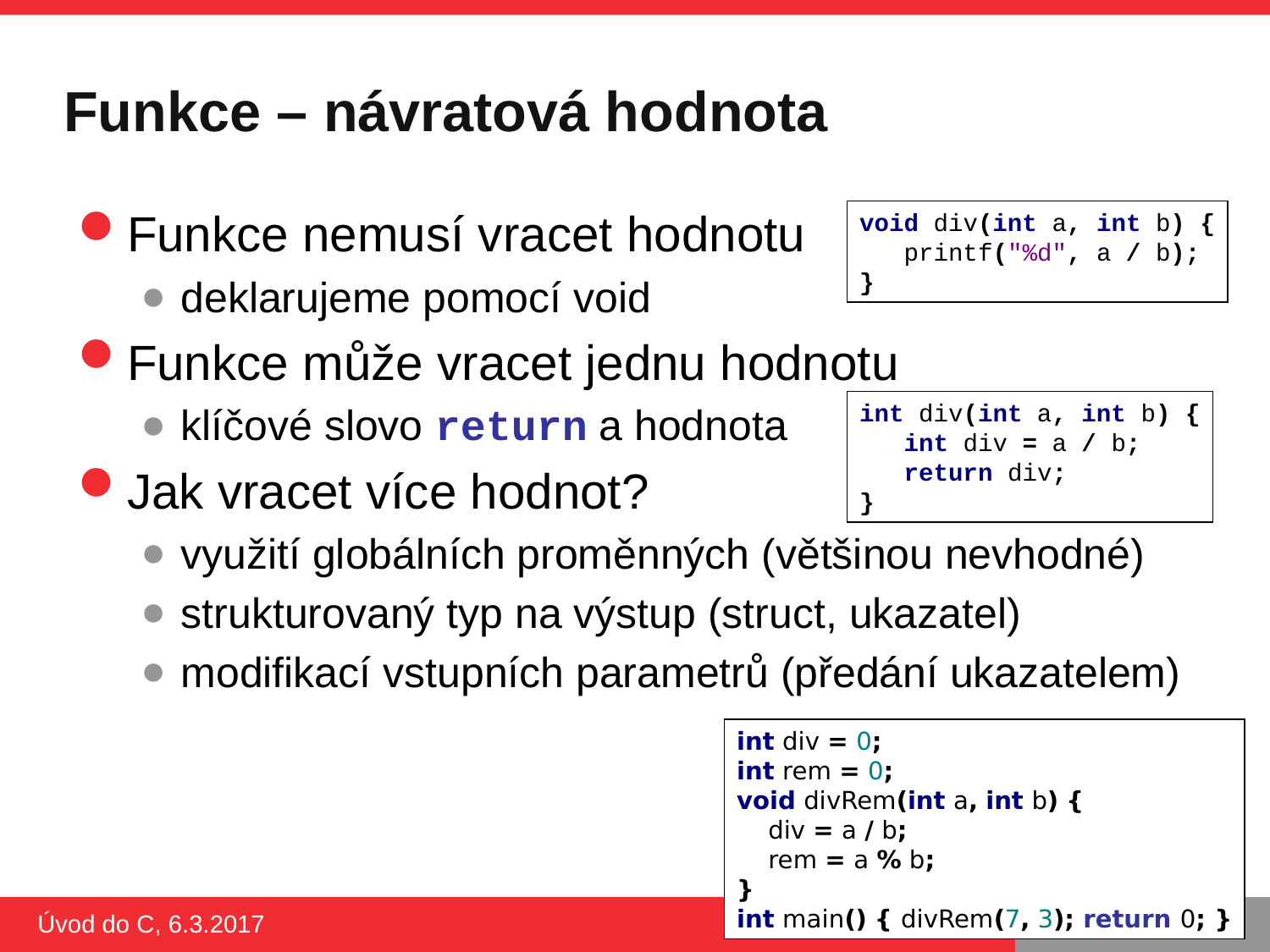

# Funkce – návratová hodnota
Funkce nemusí vracet hodnotu
deklarujeme pomocí void
Funkce může vracet jednu hodnotu
klíčové slovo return a hodnota
Jak vracet více hodnot?
využití globálních proměnných (většinou nevhodné)
strukturovaný typ na výstup (struct, ukazatel)
modifikací vstupních parametrů (předání ukazatelem)

void div(int a, int b) {
   printf("%d", a / b);
}
int div(int a, int b) {
   int div = a / b;
   return div;
}
int div = 0;
int rem = 0;
void divRem(int a, int b) {
    div = a / b;
    rem = a % b;
}
int main() { divRem(7, 3); return 0; }
Úvod do C, 6.3.2017